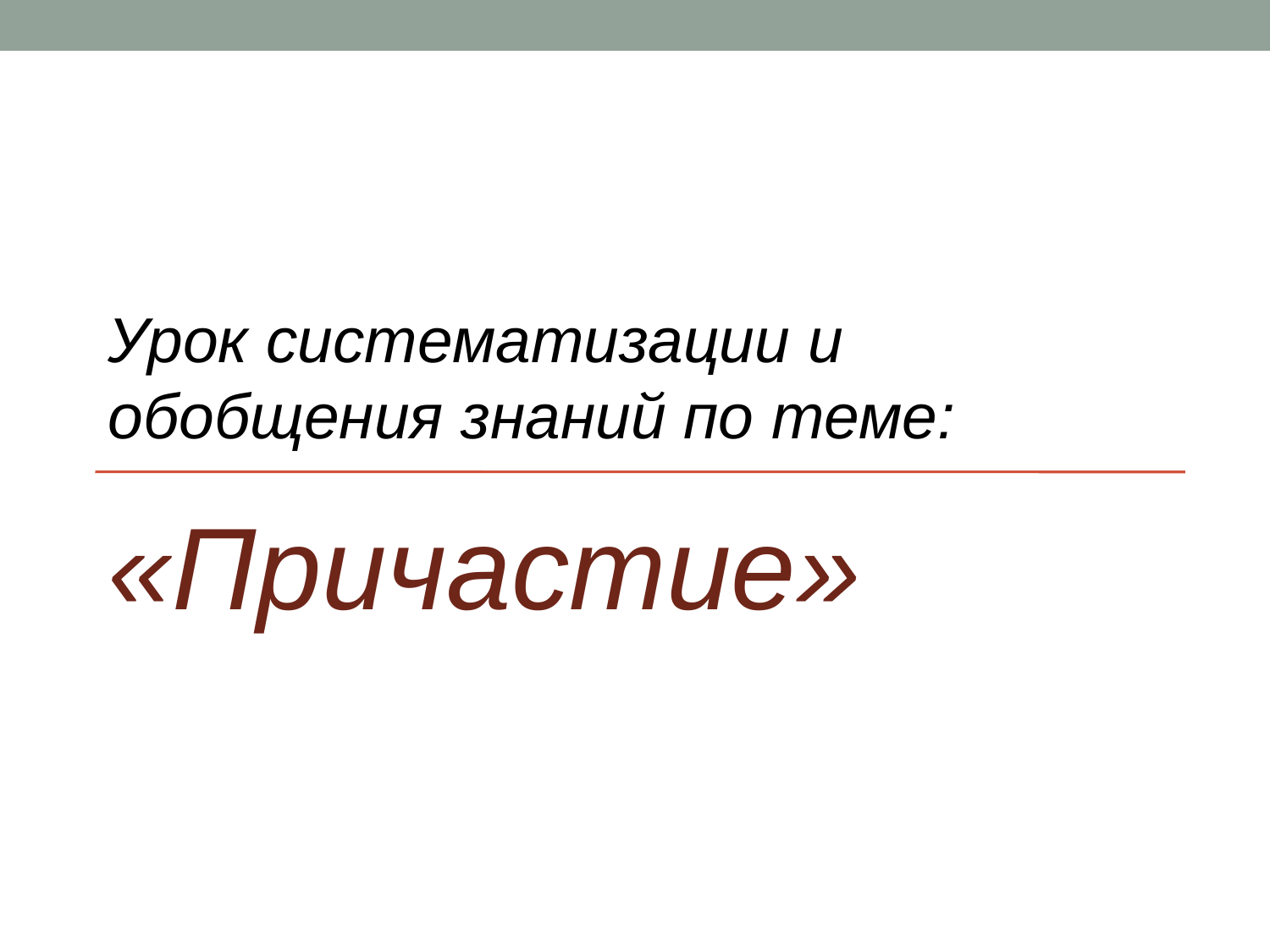

# Урок систематизации и обобщения знаний по теме:
«Причастие»